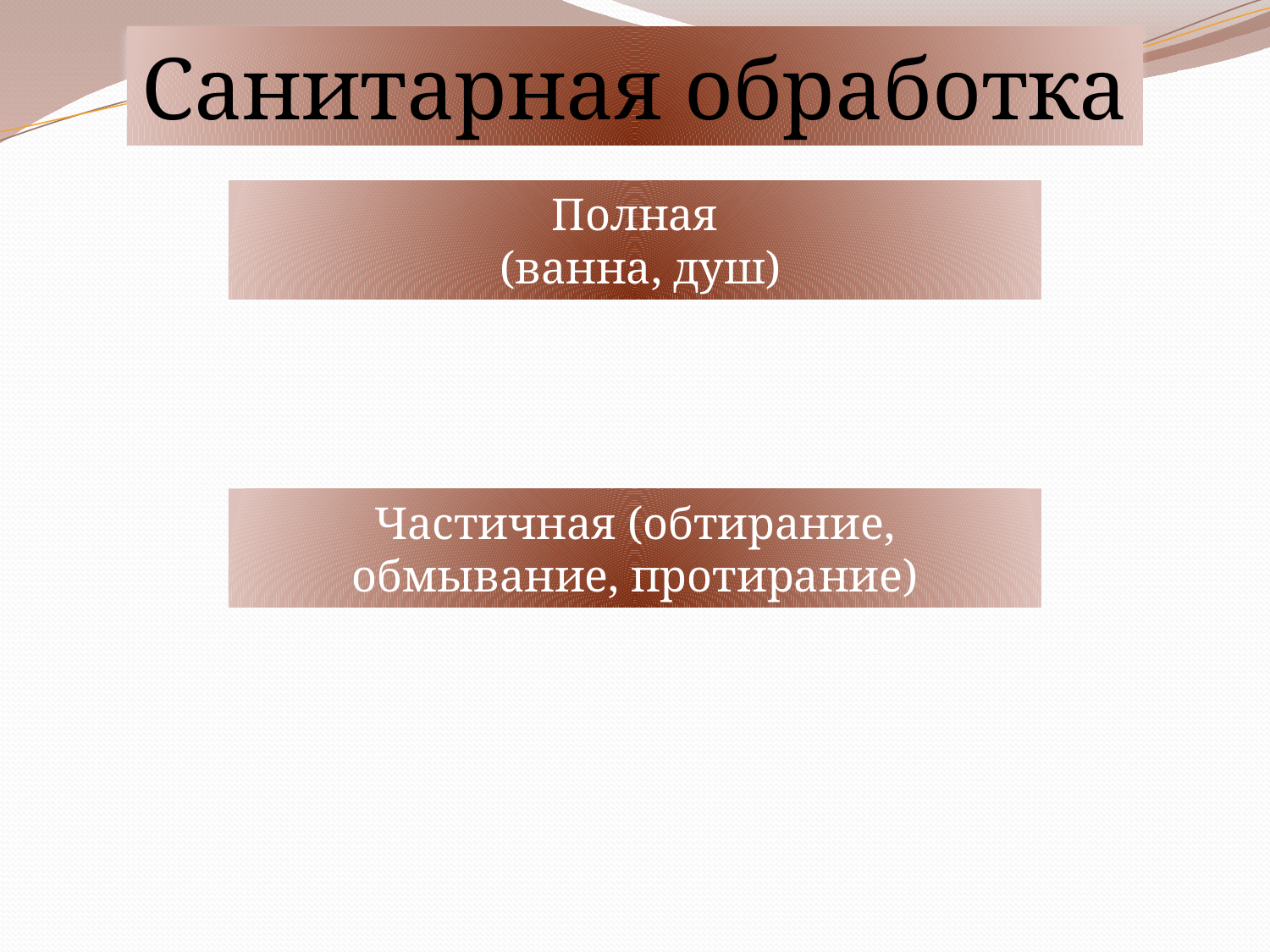

Санитарная обработка
Полная
 (ванна, душ)
Частичная (обтирание, обмывание, протирание)